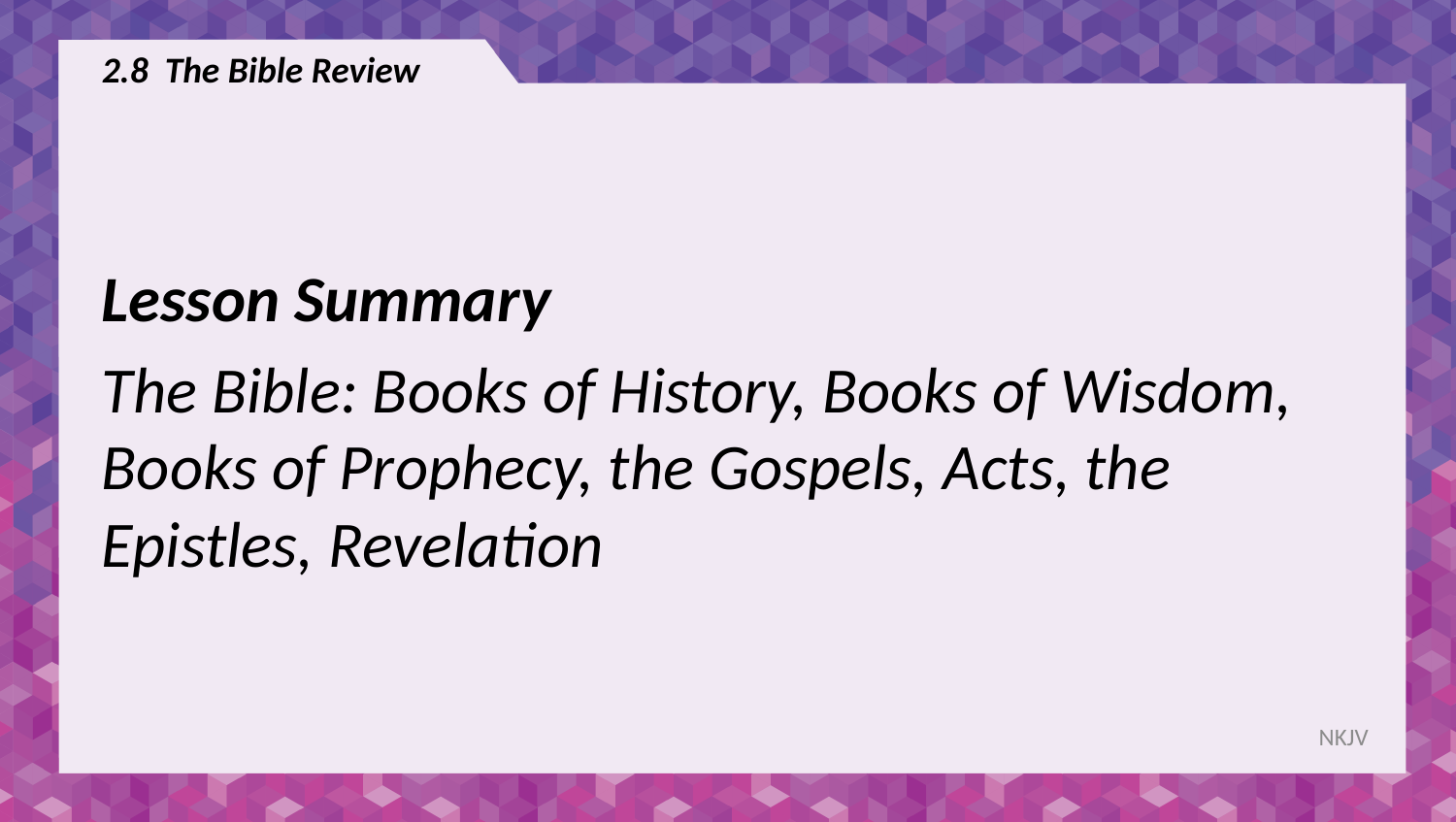

# 2.8  The Bible Review
Lesson Summary
The Bible: Books of History, Books of Wisdom, Books of Prophecy, the Gospels, Acts, the Epistles, Revelation
NKJV